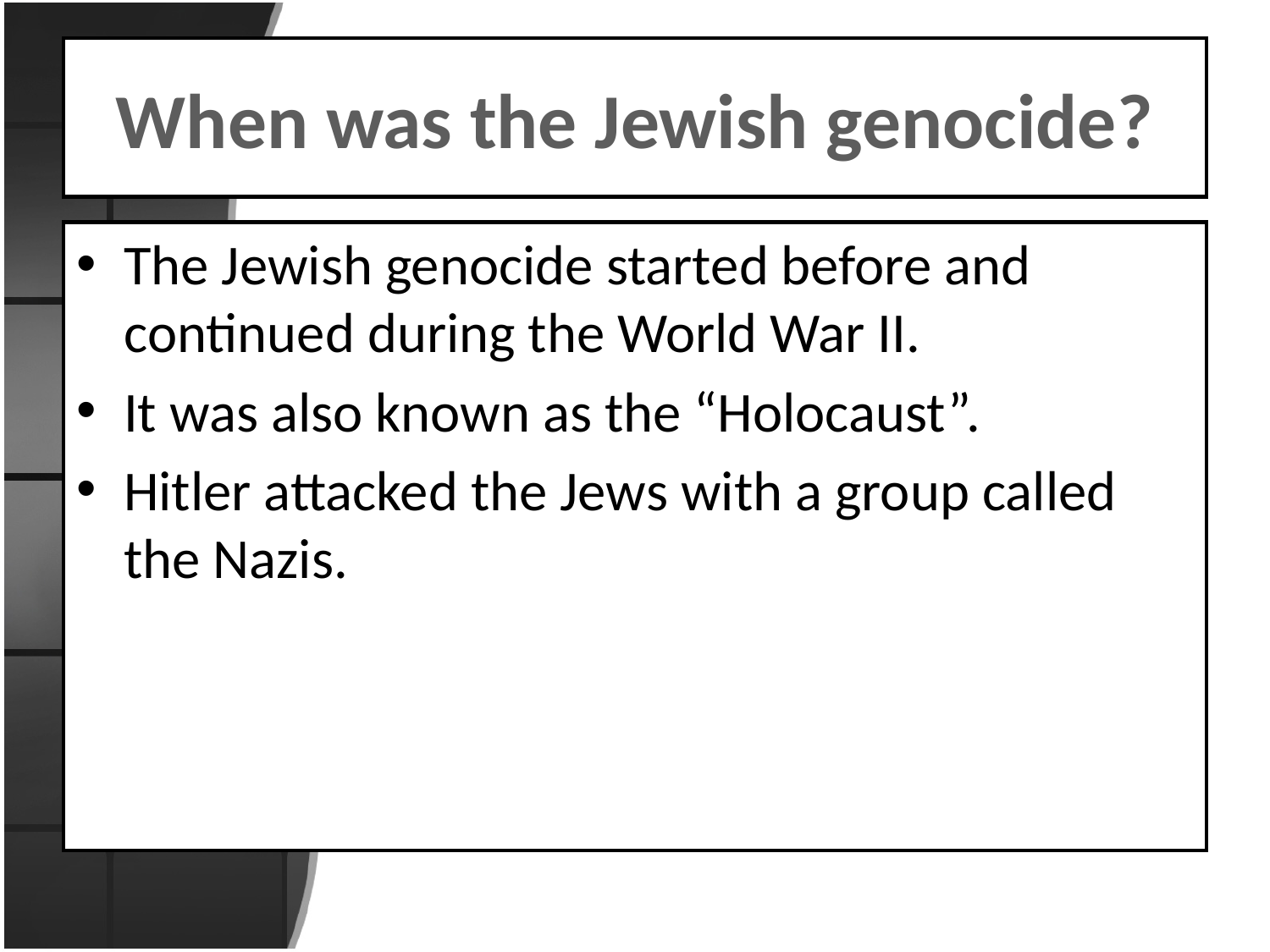

# When was the Jewish genocide?
The Jewish genocide started before and continued during the World War II.
It was also known as the “Holocaust”.
Hitler attacked the Jews with a group called the Nazis.